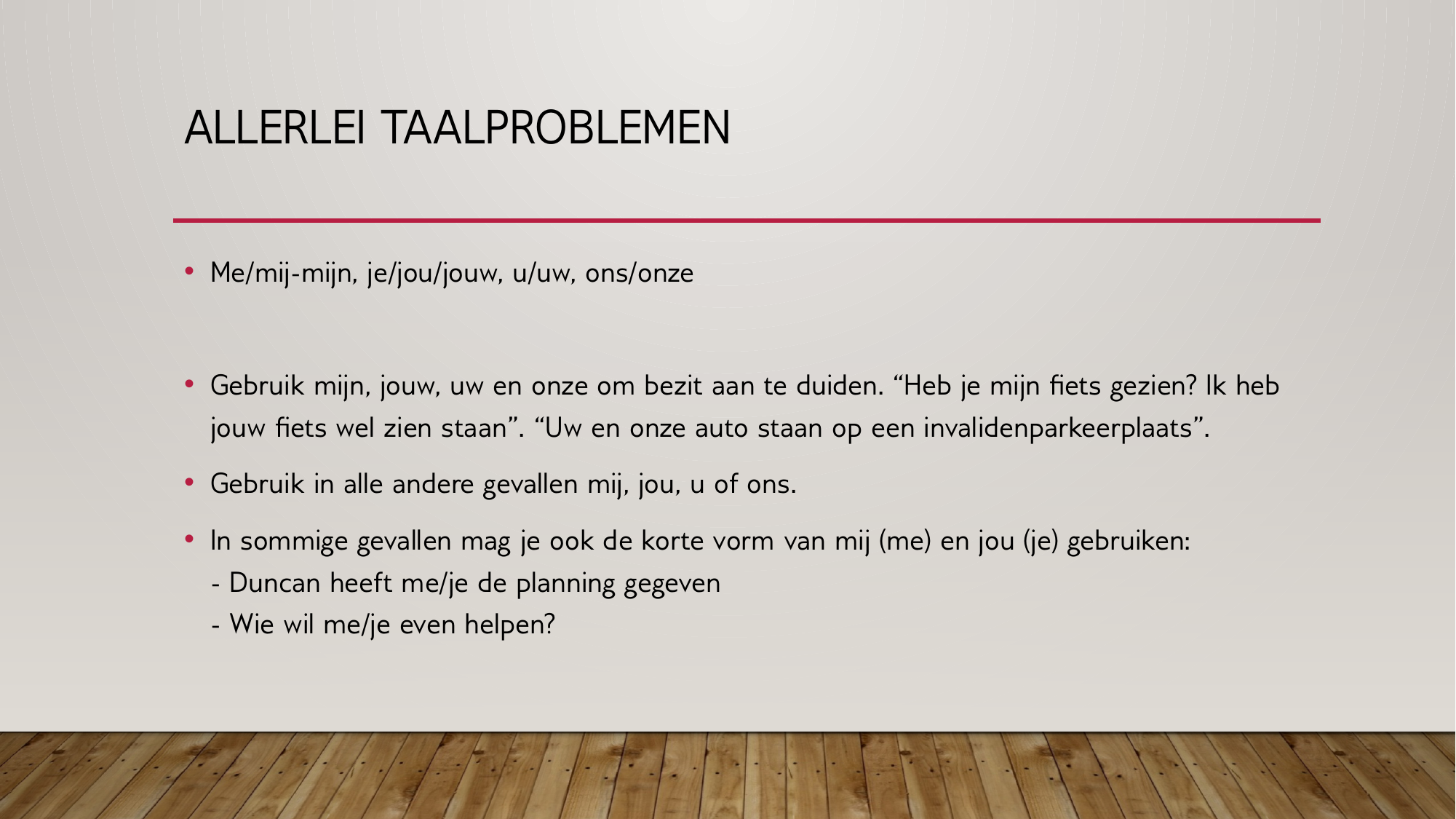

# Allerlei taalproblemen
Me/mij-mijn, je/jou/jouw, u/uw, ons/onze

Gebruik mijn, jouw, uw en onze om bezit aan te duiden. “Heb je mijn fiets gezien? Ik heb jouw fiets wel zien staan”. “Uw en onze auto staan op een invalidenparkeerplaats”.
Gebruik in alle andere gevallen mij, jou, u of ons.
In sommige gevallen mag je ook de korte vorm van mij (me) en jou (je) gebruiken:
- Duncan heeft me/je de planning gegeven
- Wie wil me/je even helpen?